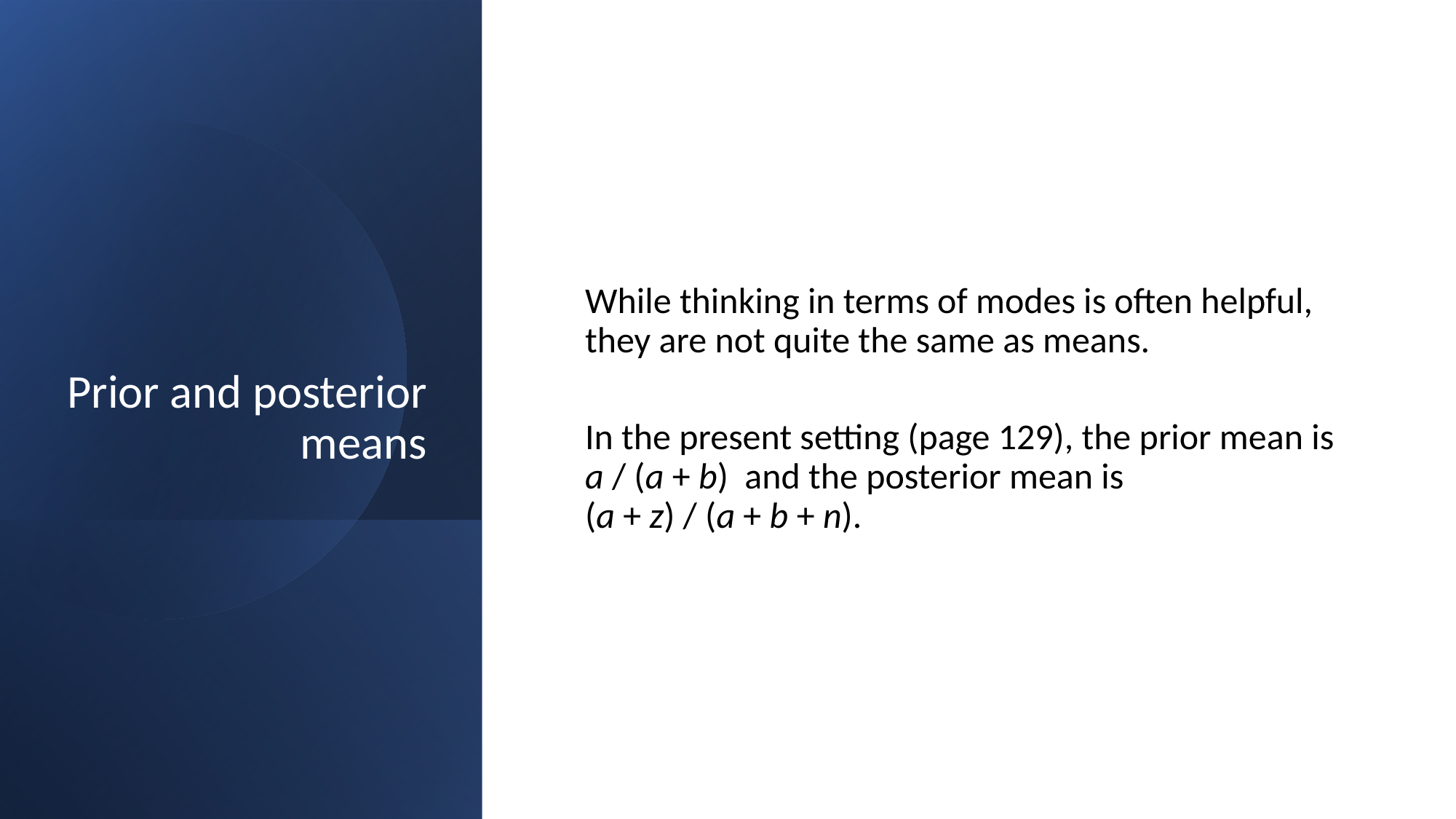

# Prior and posterior means
While thinking in terms of modes is often helpful, they are not quite the same as means.

In the present setting (page 129), the prior mean is  a / (a + b)  and the posterior mean is                         (a + z) / (a + b + n).